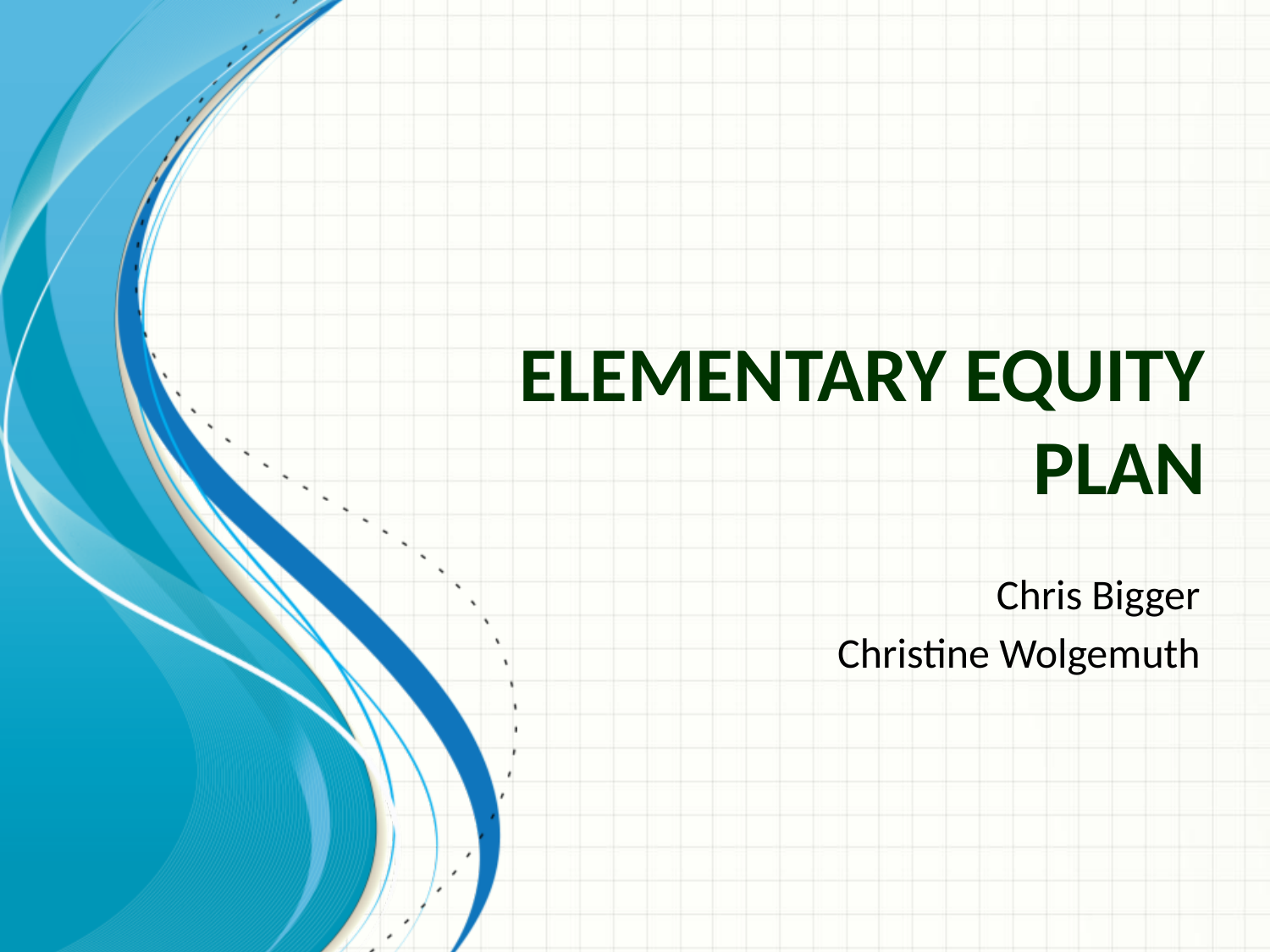

# Elementary Equity Plan
Chris Bigger
Christine Wolgemuth